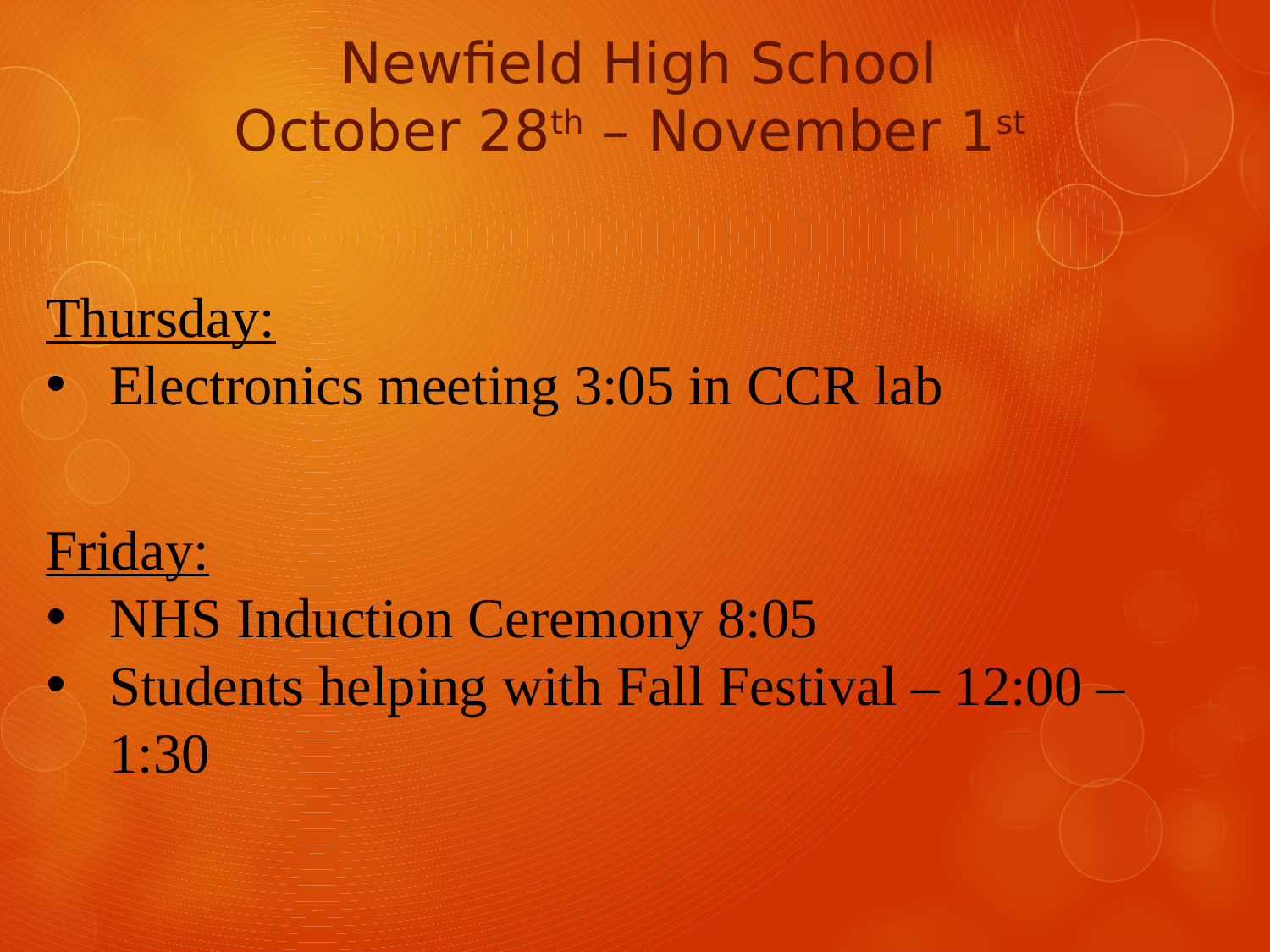

Newfield High School
October 28th – November 1st
Thursday:
Electronics meeting 3:05 in CCR lab
Friday:
NHS Induction Ceremony 8:05
Students helping with Fall Festival – 12:00 – 1:30